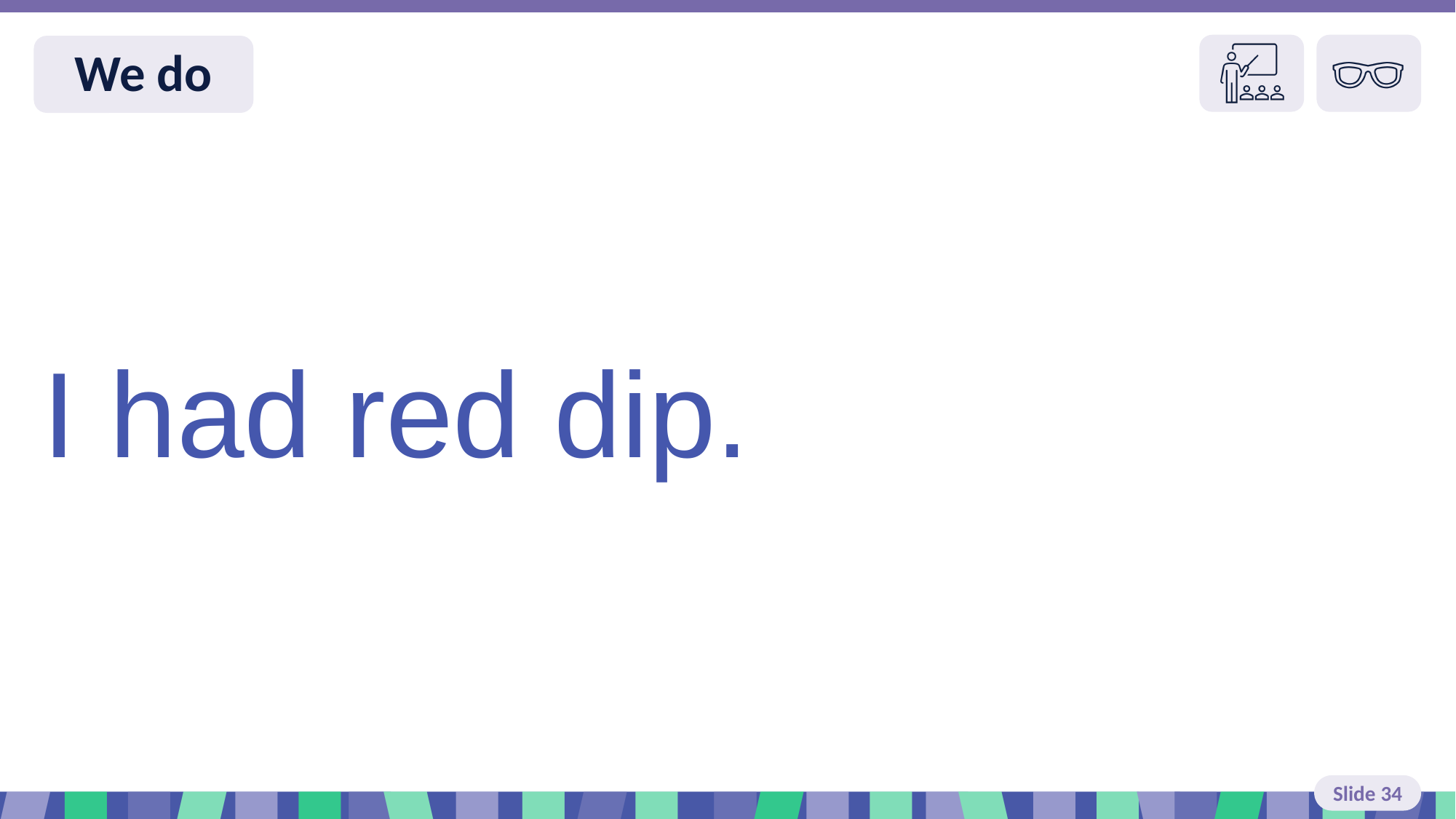

Slide 34 We do read
I had red dip.